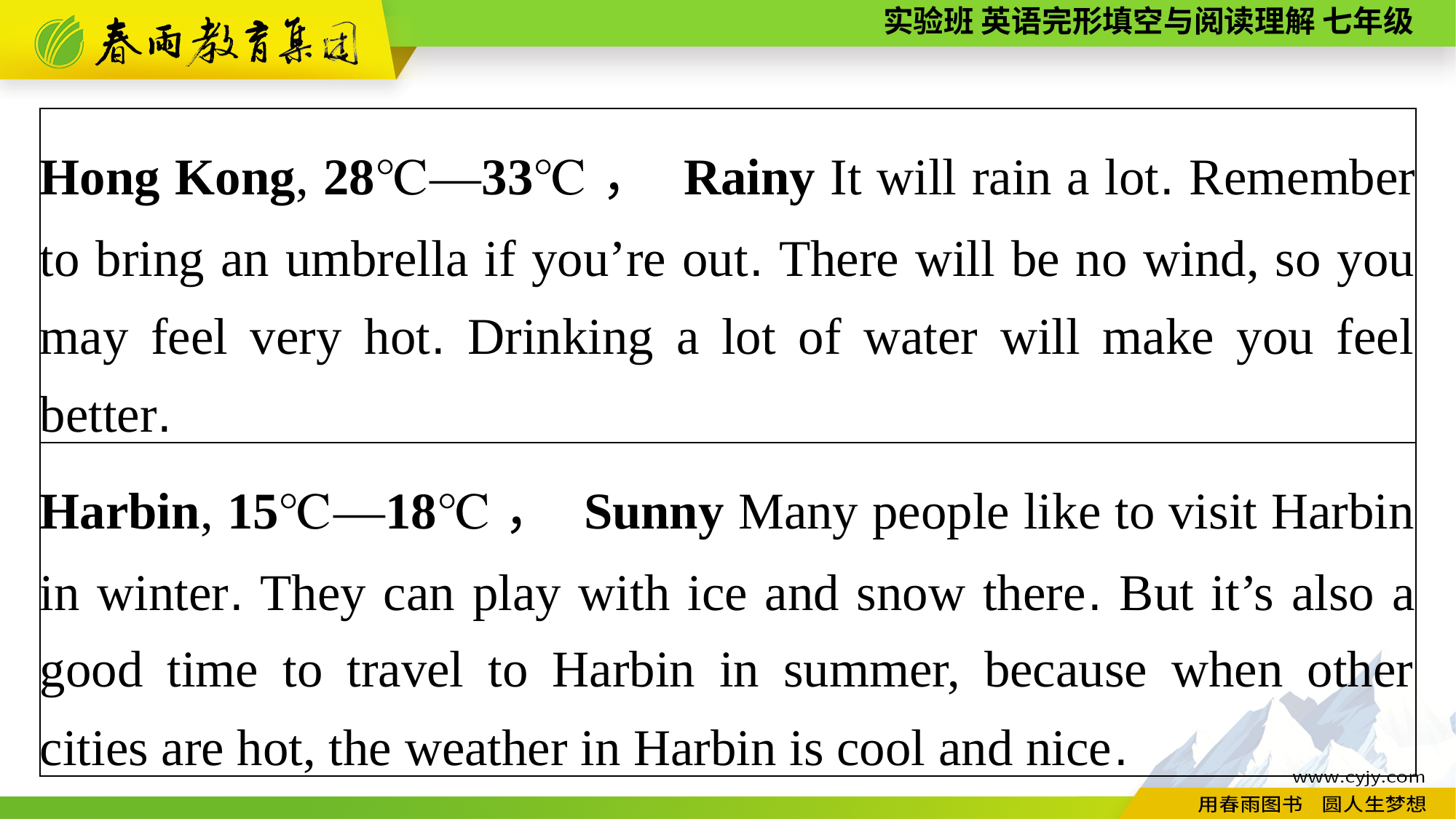

| Hong Kong, 28℃—33℃， Rainy It will rain a lot. Remember to bring an umbrella if you’re out. There will be no wind, so you may feel very hot. Drinking a lot of water will make you feel better. |
| --- |
| Harbin, 15℃—18℃， Sunny Many people like to visit Harbin in winter. They can play with ice and snow there. But it’s also a good time to travel to Harbin in summer, because when other cities are hot, the weather in Harbin is cool and nice. |